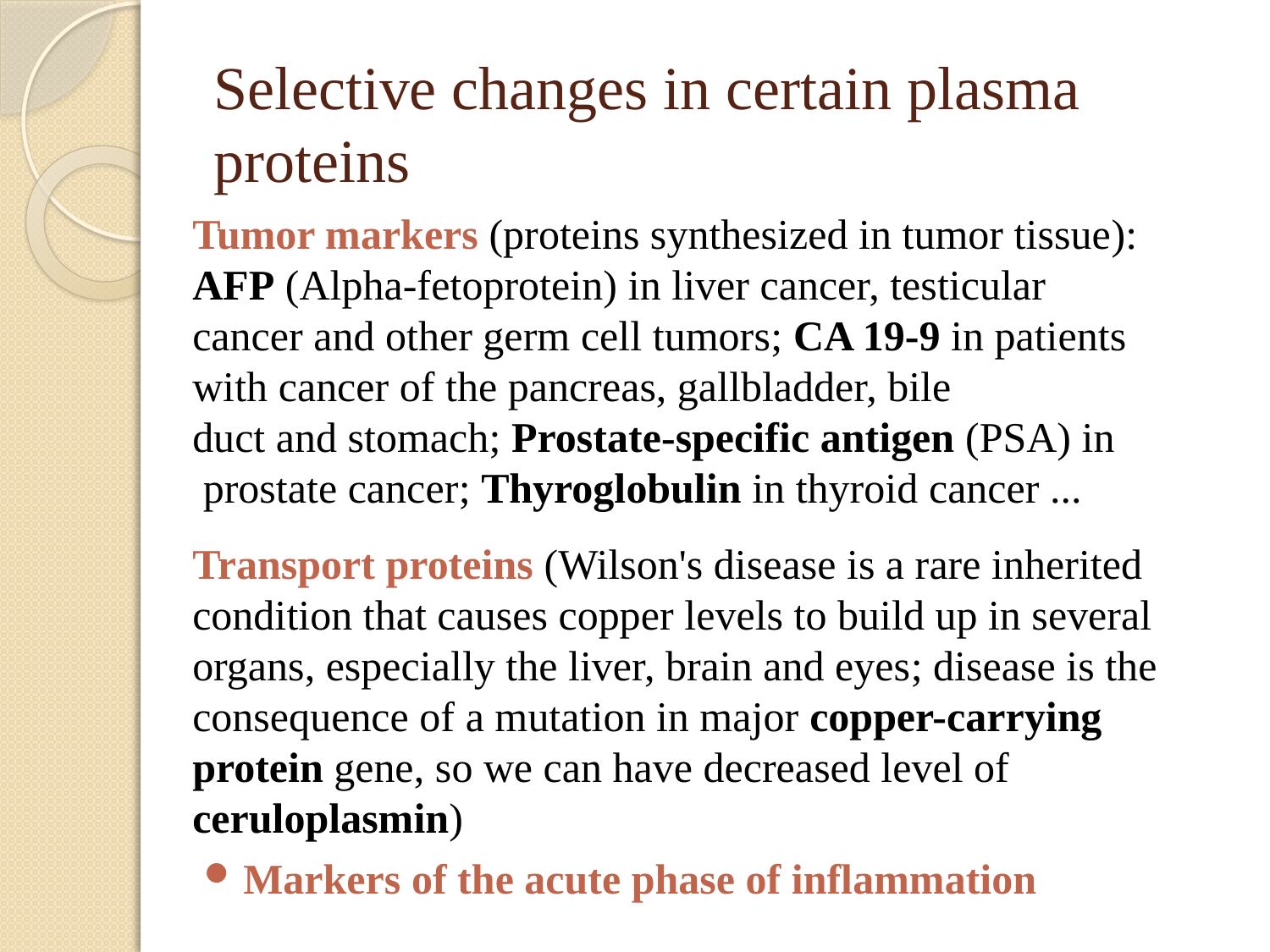

# Selective changes in certain plasma proteins

Tumor markers (proteins synthesized in tumor tissue): AFP (Alpha-fetoprotein) in liver cancer, testicular cancer and other germ cell tumors; CA 19-9 in patients with cancer of the pancreas, gallbladder, bile duct and stomach; Prostate-specific antigen (PSA) in  prostate cancer; Thyroglobulin in thyroid cancer ...
Transport proteins (Wilson's disease is a rare inherited condition that causes copper levels to build up in several organs, especially the liver, brain and eyes; disease is the consequence of a mutation in major copper-carrying protein gene, so we can have decreased level of ceruloplasmin)
Markers of the acute phase of inflammation